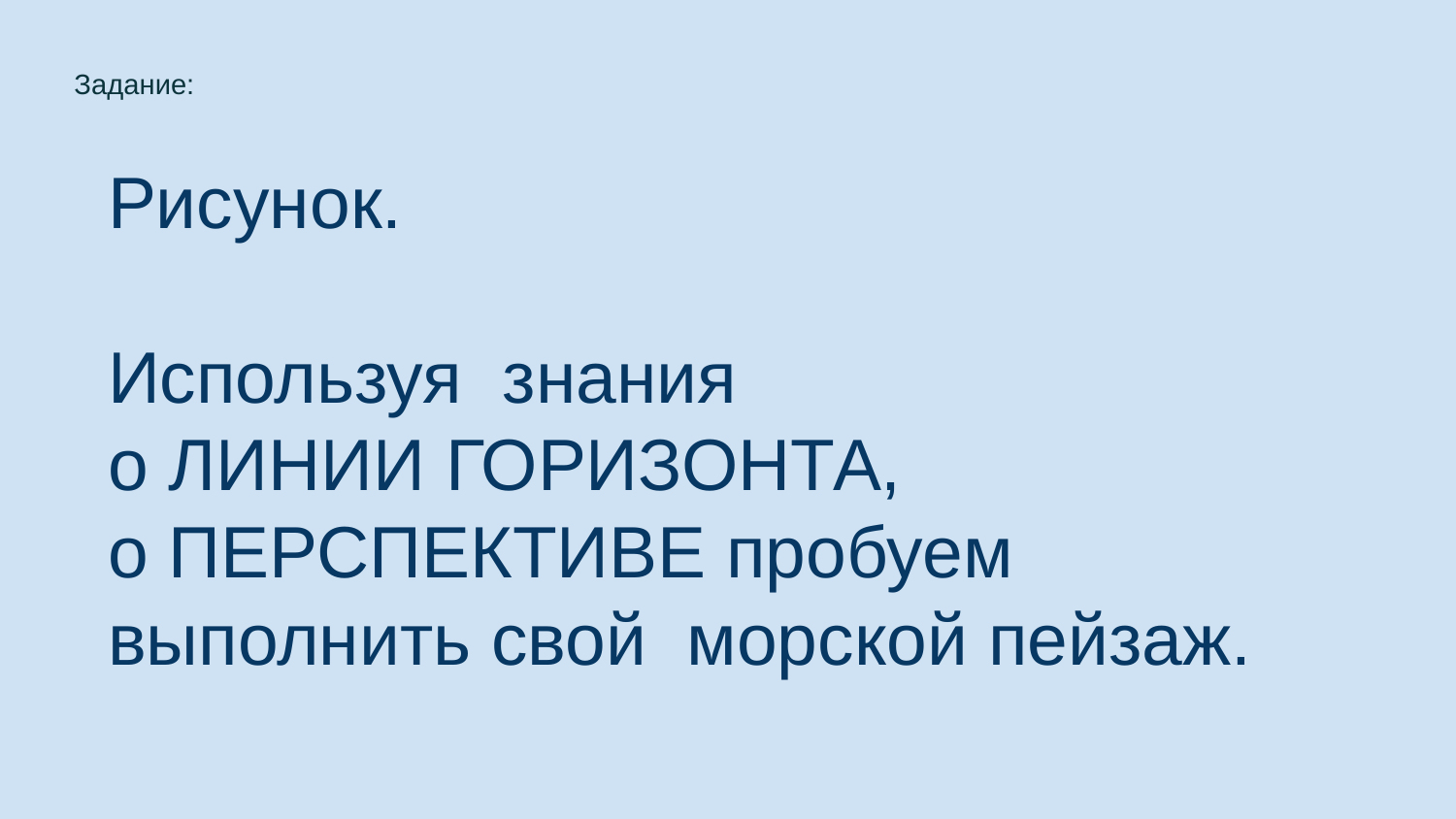

Задание:
Рисунок.

Используя  знания
о ЛИНИИ ГОРИЗОНТА,
о ПЕРСПЕКТИВЕ пробуем выполнить свой  морской пейзаж.